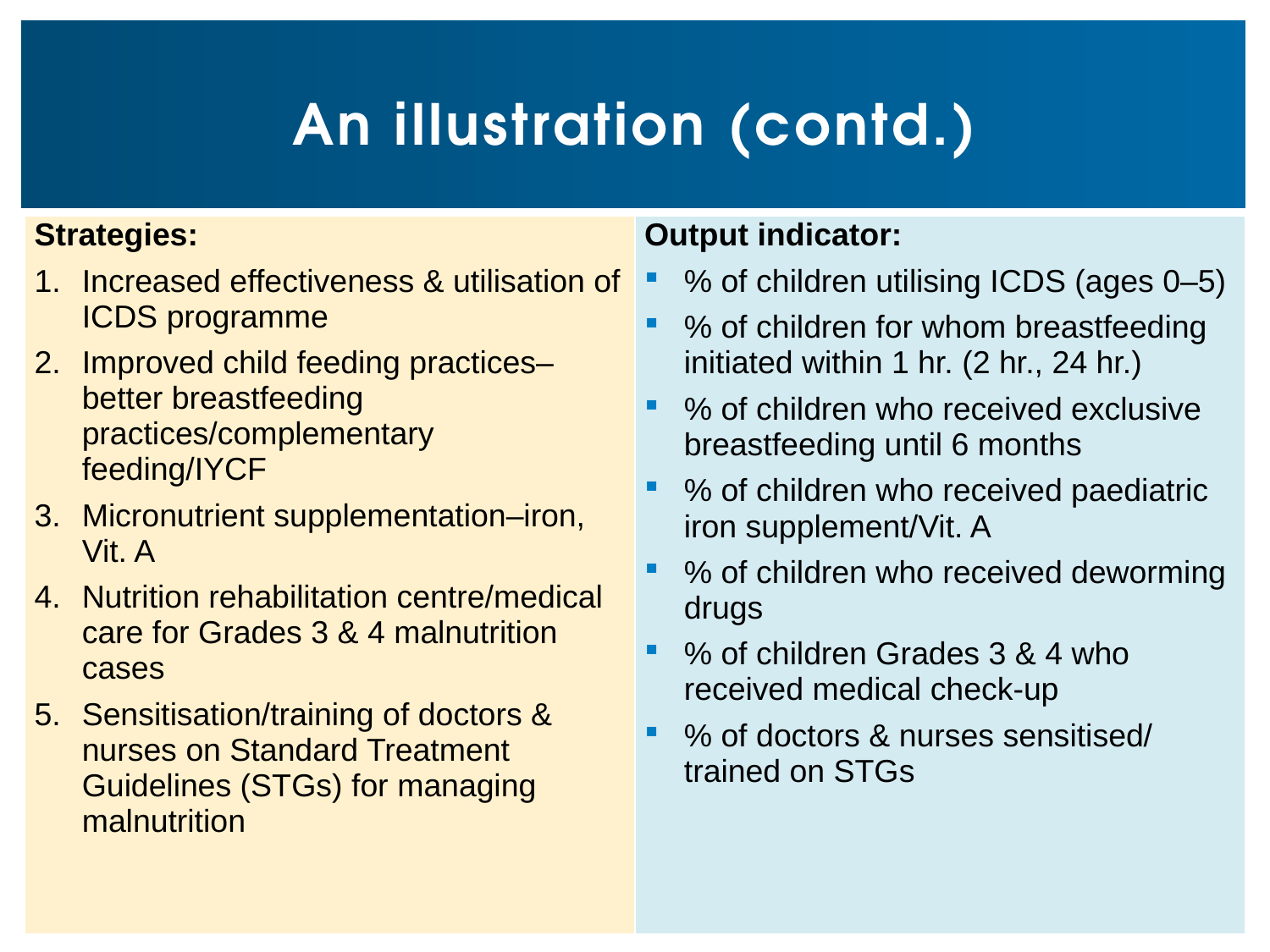

# An illustration (contd.)
| Strategies: Increased effectiveness & utilisation of ICDS programme Improved child feeding practices– better breastfeeding practices/complementary feeding/IYCF Micronutrient supplementation–iron, Vit. A Nutrition rehabilitation centre/medical care for Grades 3 & 4 malnutrition cases Sensitisation/training of doctors & nurses on Standard Treatment Guidelines (STGs) for managing malnutrition | Output indicator: % of children utilising ICDS (ages 0–5) % of children for whom breastfeeding initiated within 1 hr. (2 hr., 24 hr.) % of children who received exclusive breastfeeding until 6 months % of children who received paediatric iron supplement/Vit. A % of children who received deworming drugs % of children Grades 3 & 4 who received medical check-up % of doctors & nurses sensitised/ trained on STGs |
| --- | --- |